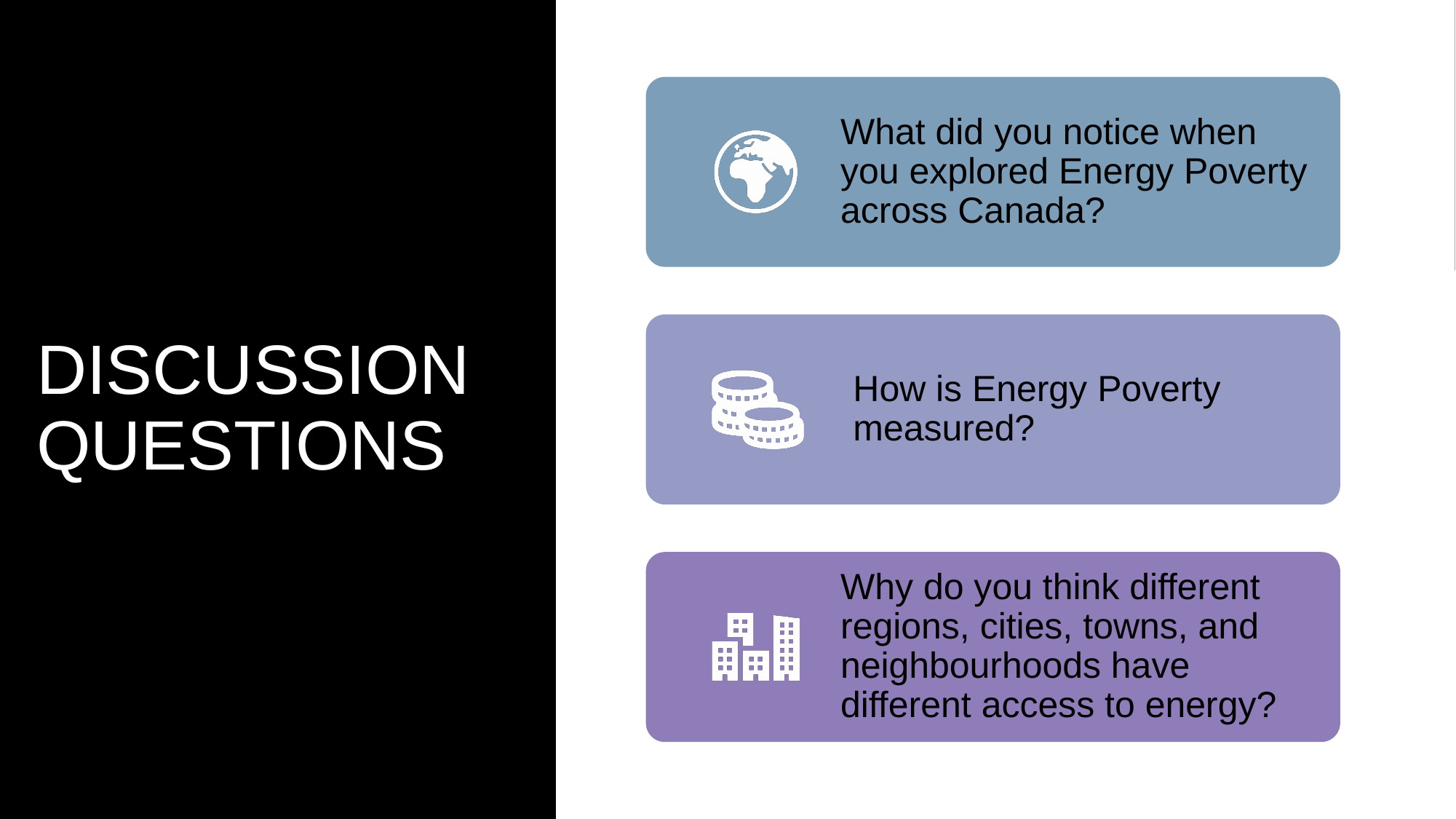

# DISCUSSION QUESTIONS

What did you notice when you explored Energy Poverty across Canada?

How is Energy Poverty measured?

Why do you think different regions, cities, towns, and neighbourhoods have different access to energy?